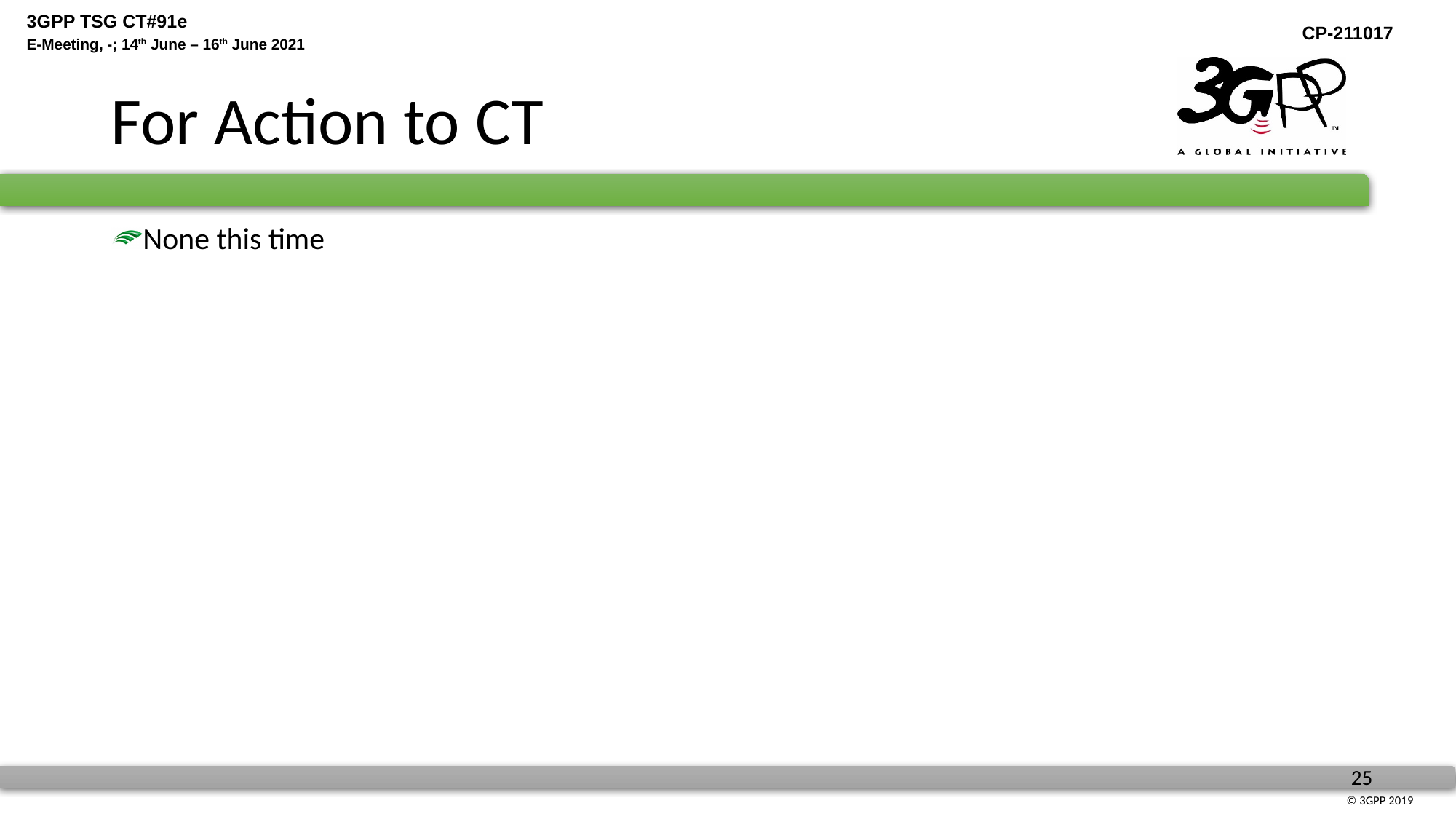

# For Action to CT
None this time